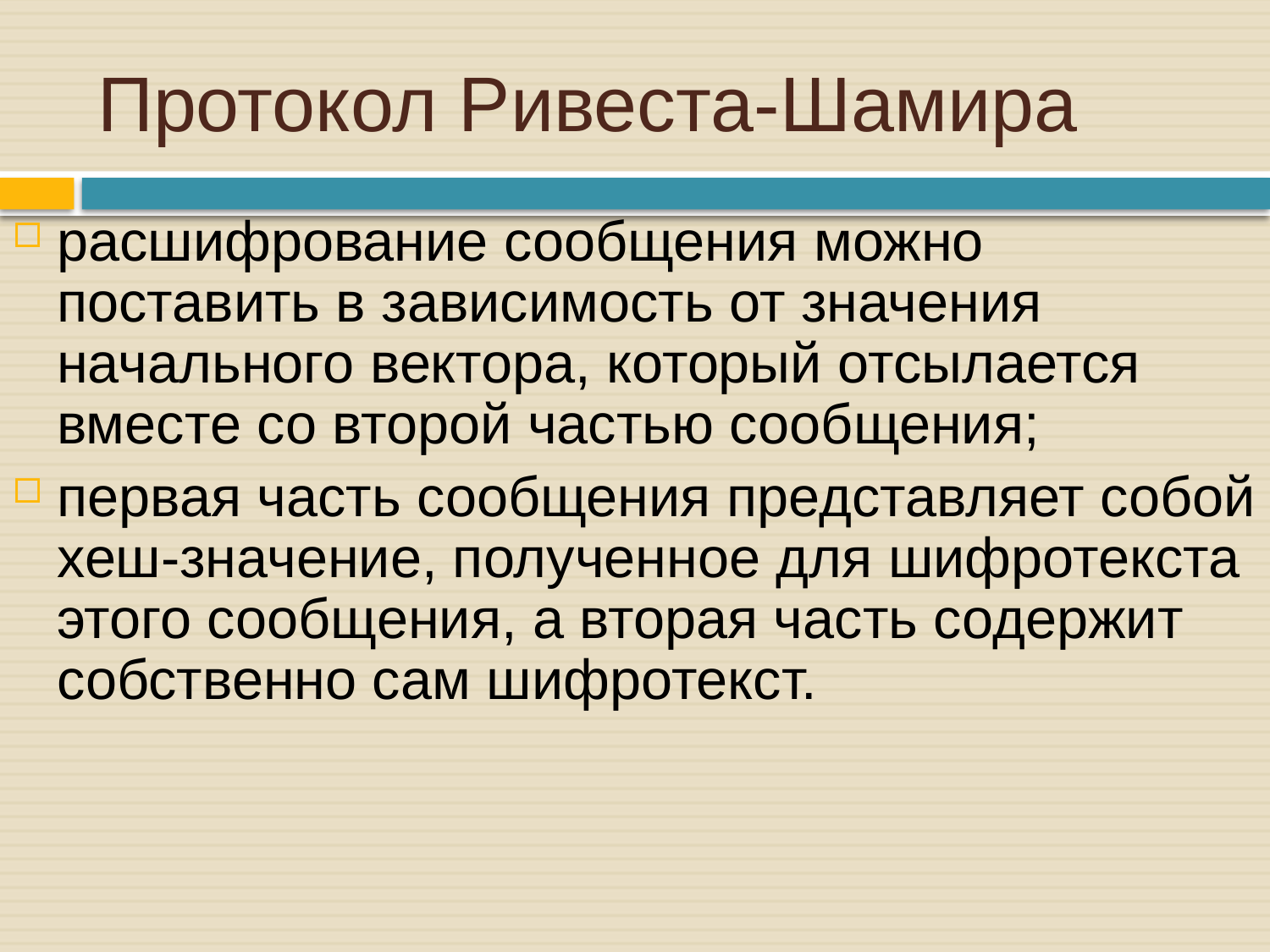

# Протокол Ривеста-Шамира
расшифрование сообщения можно поставить в зависимость от значения начального вектора, который отсылается вместе со второй частью сообщения;
первая часть сообщения представляет собой хеш-значение, полученное для шифротекста этого сообщения, а вторая часть содержит собственно сам шифротекст.